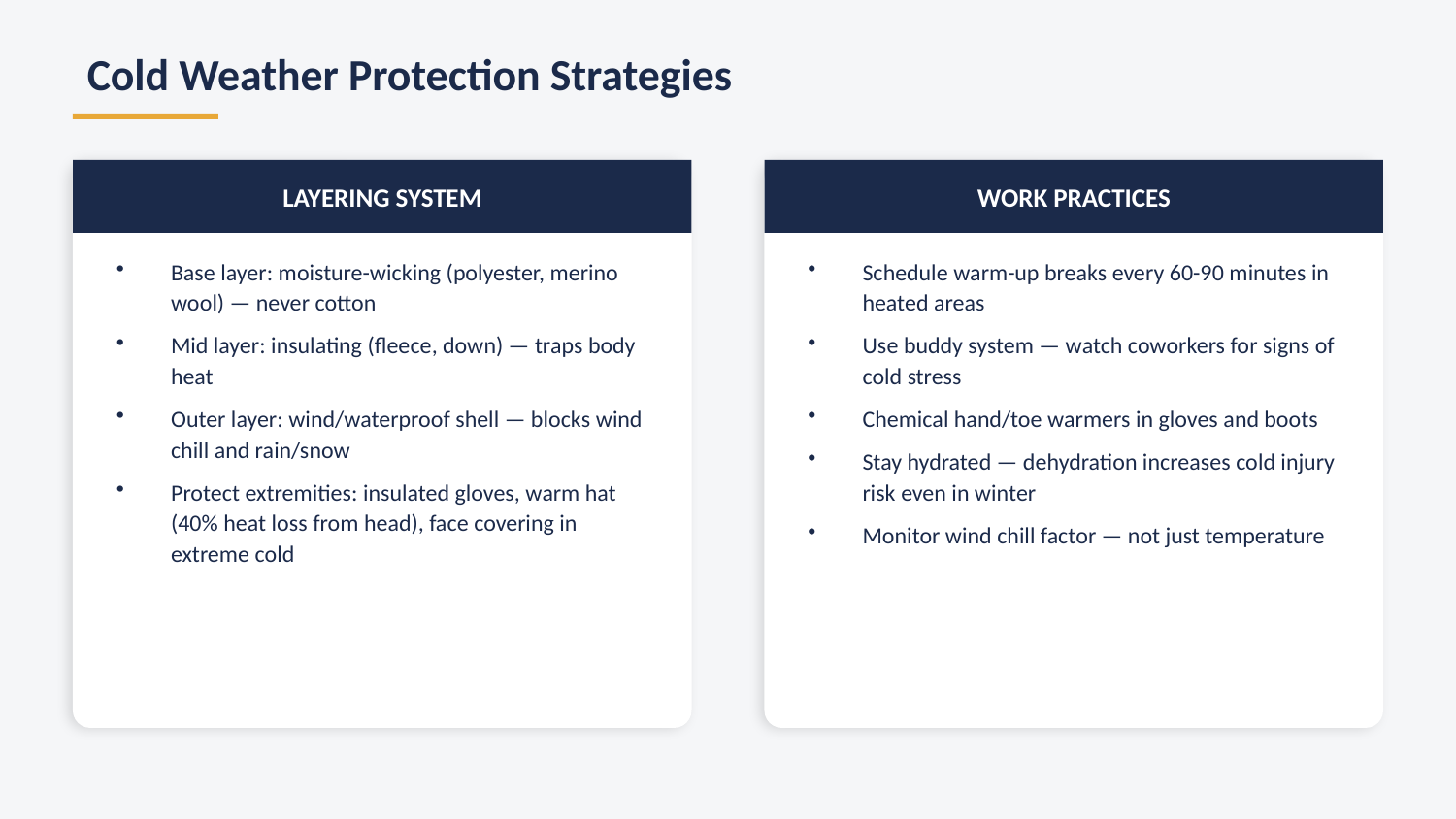

Cold Weather Protection Strategies

LAYERING SYSTEM

WORK PRACTICES
Base layer: moisture-wicking (polyester, merino wool) — never cotton
Mid layer: insulating (fleece, down) — traps body heat
Outer layer: wind/waterproof shell — blocks wind chill and rain/snow
Protect extremities: insulated gloves, warm hat (40% heat loss from head), face covering in extreme cold
Schedule warm-up breaks every 60-90 minutes in heated areas
Use buddy system — watch coworkers for signs of cold stress
Chemical hand/toe warmers in gloves and boots
Stay hydrated — dehydration increases cold injury risk even in winter
Monitor wind chill factor — not just temperature